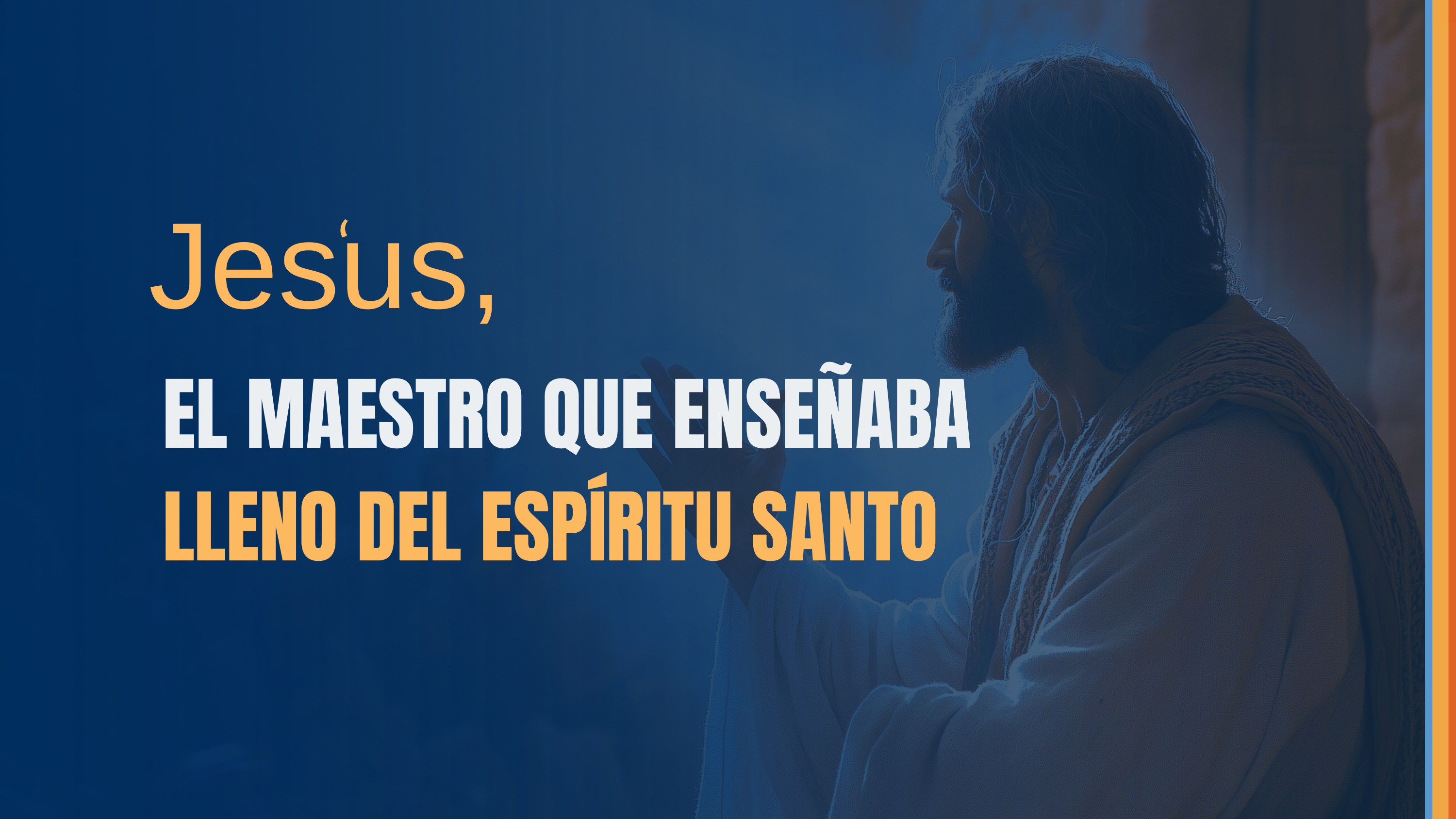

Jesus,
‘
EL MAESTRO QUE ENSEÑABA
LLENO DEL ESPÍRITU SANTO